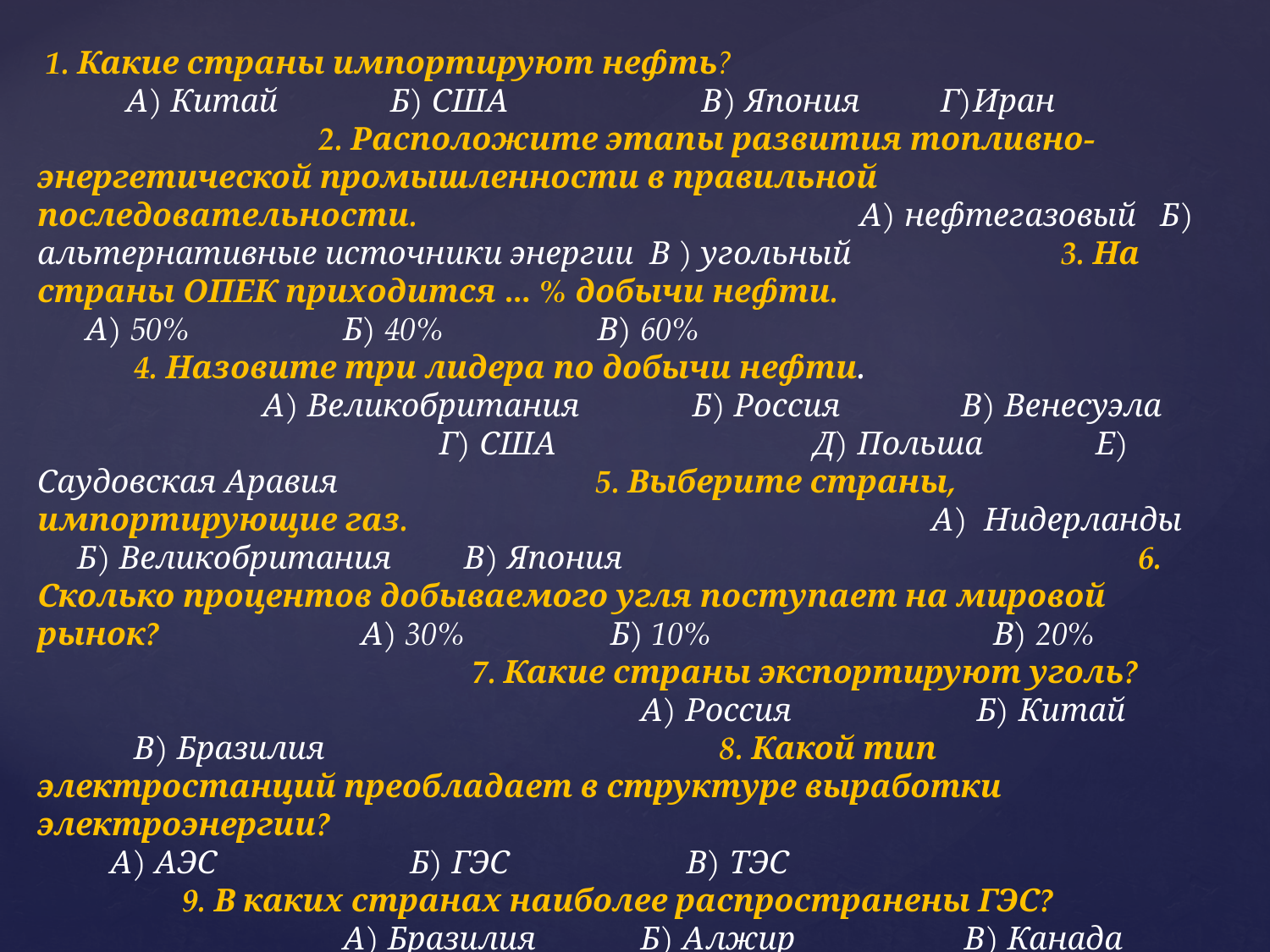

1. Какие страны импортируют нефть?                                                                       А) Китай              Б) США                        В) Япония          Г)Иран                                                       2. Расположите этапы развития топливно-энергетической промышленности в правильной последовательности.                                                       А) нефтегазовый   Б) альтернативные источники энергии  В ) угольный                          3. На страны ОПЕК приходится … % добычи нефти.                                                     А) 50%                   Б) 40%                   В) 60%                                                                            4. Назовите три лидера по добычи нефти.                                                                        А) Великобритания              Б) Россия               В) Венесуэла                                                         Г) США                                Д) Польша              Е) Саудовская Аравия                                5. Выберите страны, импортирующие газ.                                                                 А)  Нидерланды         Б) Великобритания         В) Япония                                                                6. Сколько процентов добываемого угля поступает на мировой рынок?                         А) 30%                  Б) 10%                                   В) 20%                                                                     7. Какие страны экспортируют уголь?                                                                                     А) Россия                       Б) Китай                       В) Бразилия                                                 8. Какой тип электростанций преобладает в структуре выработки электроэнергии?                                                                                                                       А) АЭС                        Б) ГЭС                      В) ТЭС                                                                       9. В каких странах наиболее распространены ГЭС?                                                          А) Бразилия             Б) Алжир                     В) Канада               Г) ЮАР                               10. В каких странах распространены АЭС?                                                                           А) Венесуэла Б) Канада В) Франция   Г) Германия